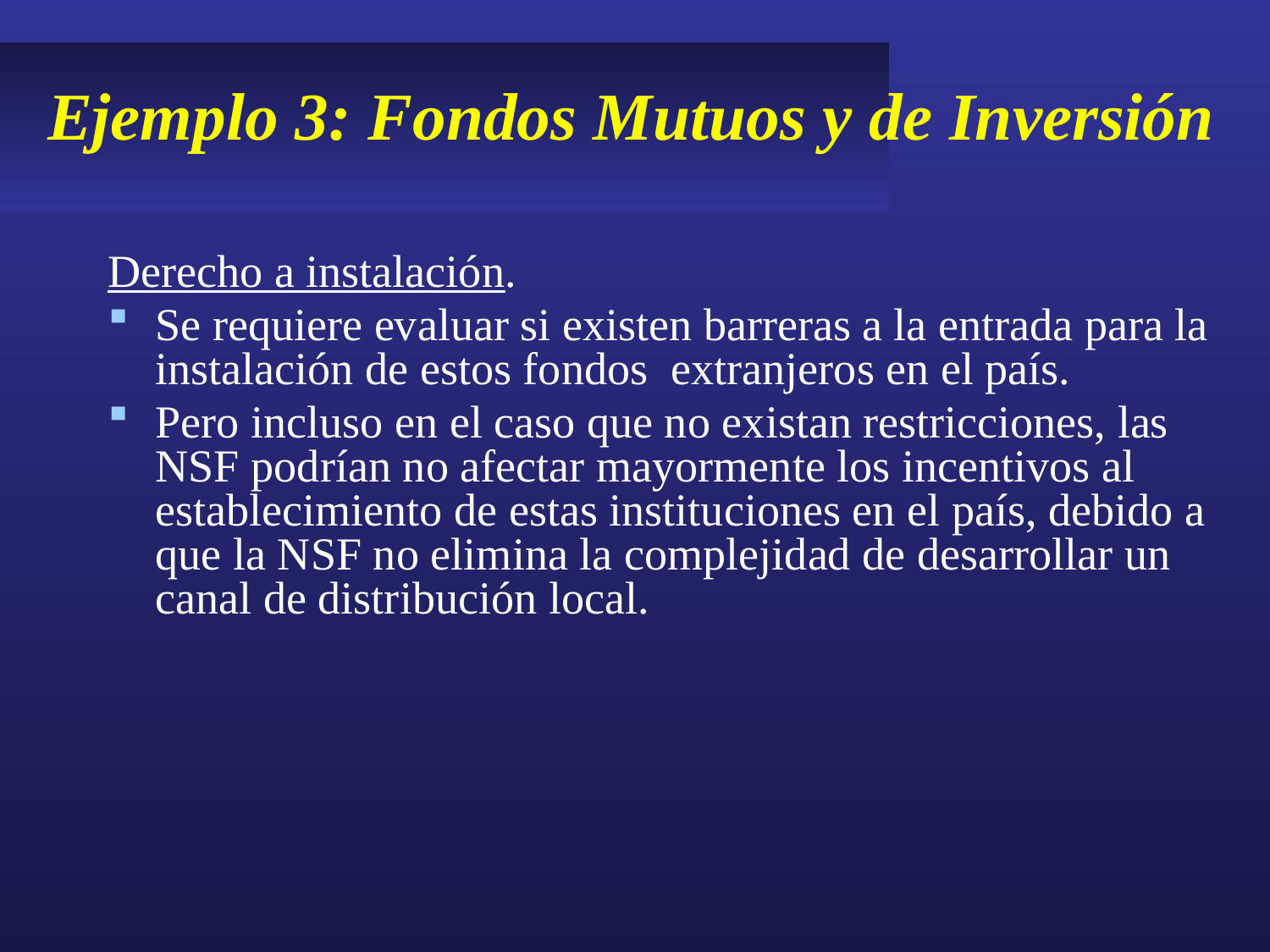

# Ejemplo 3: Fondos Mutuos y de Inversión

Derecho a instalación.
Se requiere evaluar si existen barreras a la entrada para la instalación de estos fondos  extranjeros en el país.
Pero incluso en el caso que no existan restricciones, las NSF podrían no afectar mayormente los incentivos al establecimiento de estas instituciones en el país, debido a que la NSF no elimina la complejidad de desarrollar un canal de distribución local.